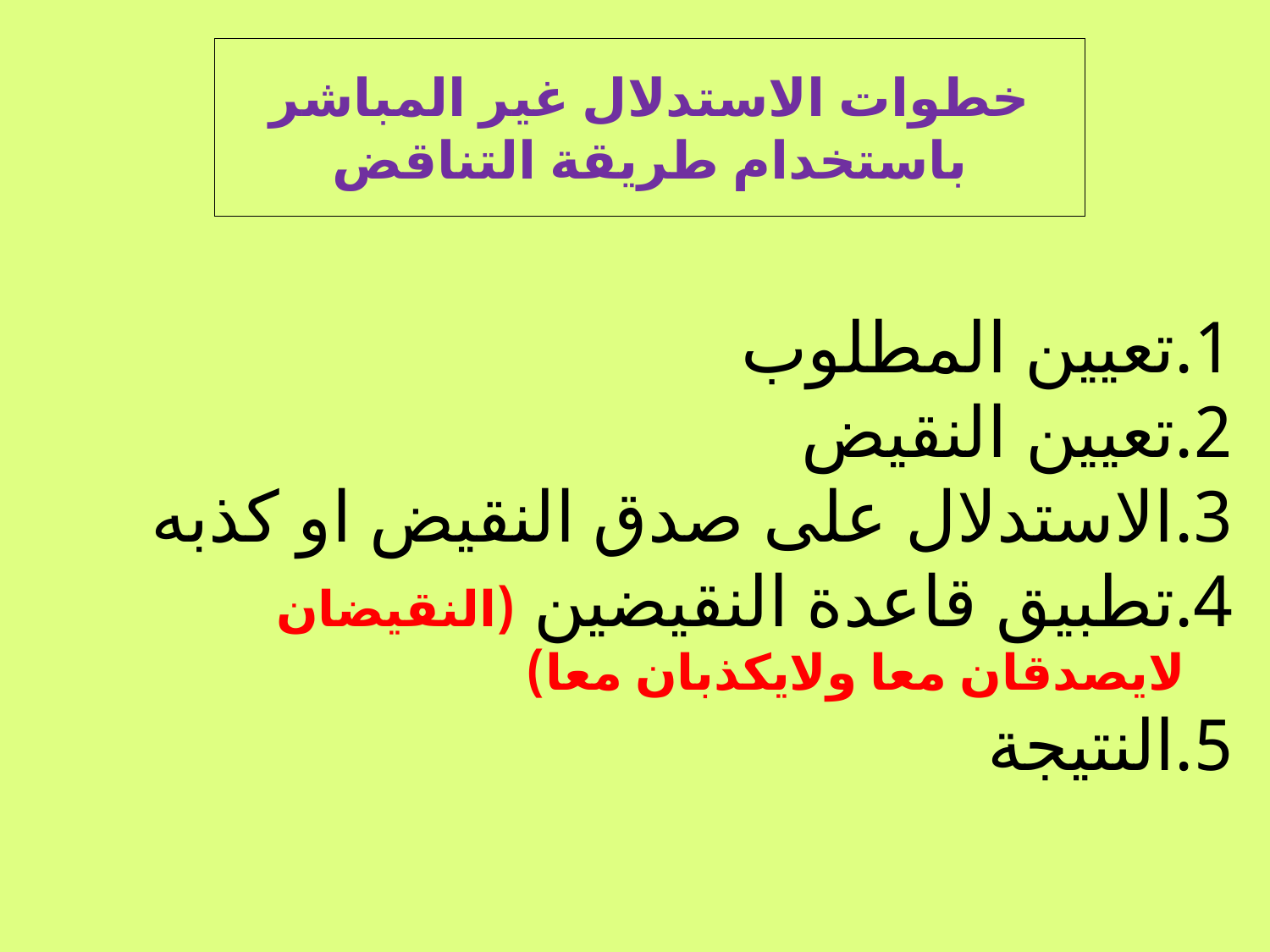

# خطوات الاستدلال غير المباشر باستخدام طريقة التناقض
تعيين المطلوب
تعيين النقيض
الاستدلال على صدق النقيض او كذبه
تطبيق قاعدة النقيضين (النقيضان لايصدقان معا ولايكذبان معا)
النتيجة